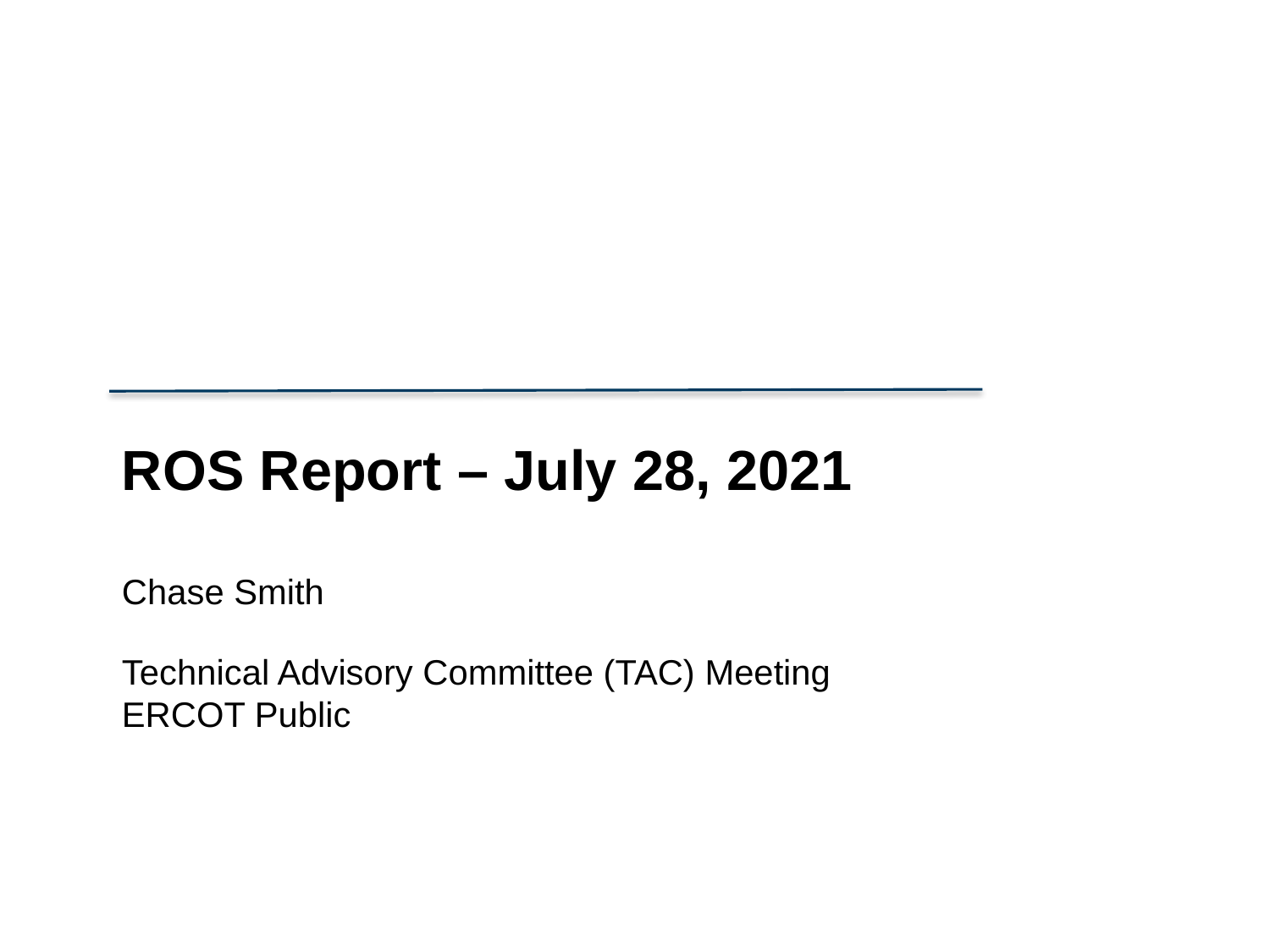

ROS Report – July 28, 2021

Chase Smith

Technical Advisory Committee (TAC) Meeting
ERCOT Public